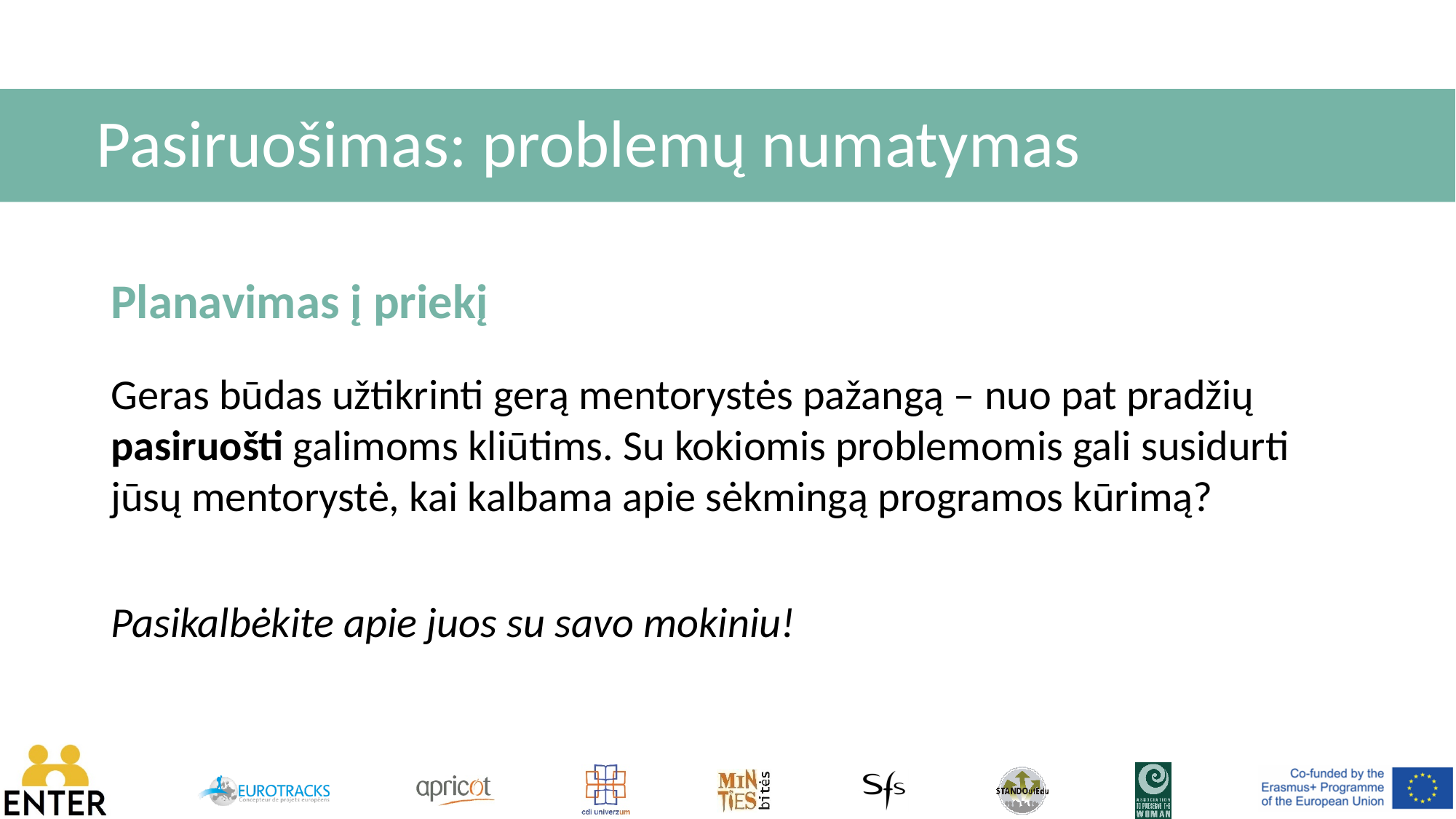

# Pasiruošimas: problemų numatymas
Planavimas į priekį

Geras būdas užtikrinti gerą mentorystės pažangą – nuo pat pradžių pasiruošti galimoms kliūtims. Su kokiomis problemomis gali susidurti jūsų mentorystė, kai kalbama apie sėkmingą programos kūrimą?

Pasikalbėkite apie juos su savo mokiniu!